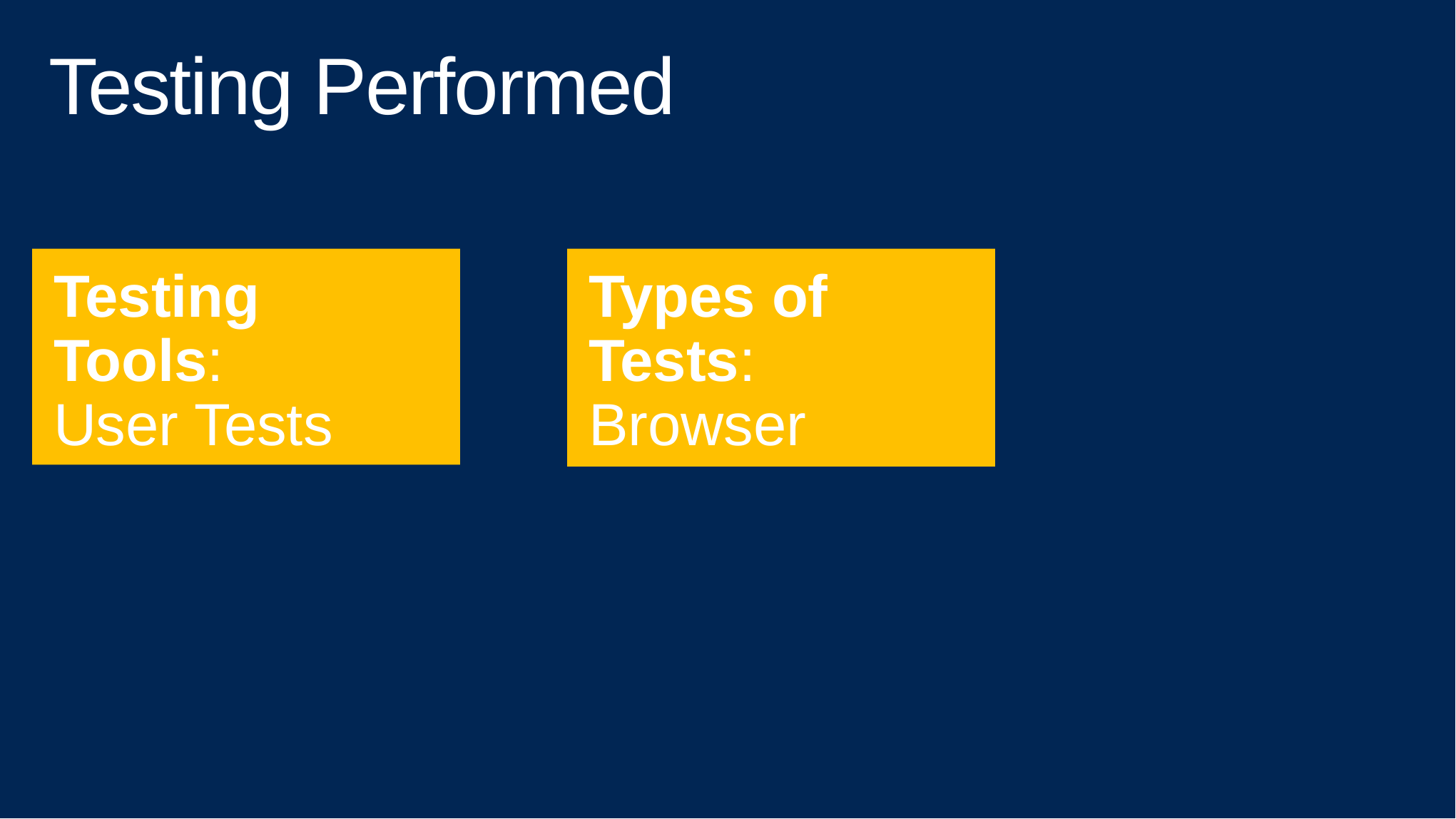

# Testing Performed

Testing Tools:
User Tests

Types of Tests:
Browser